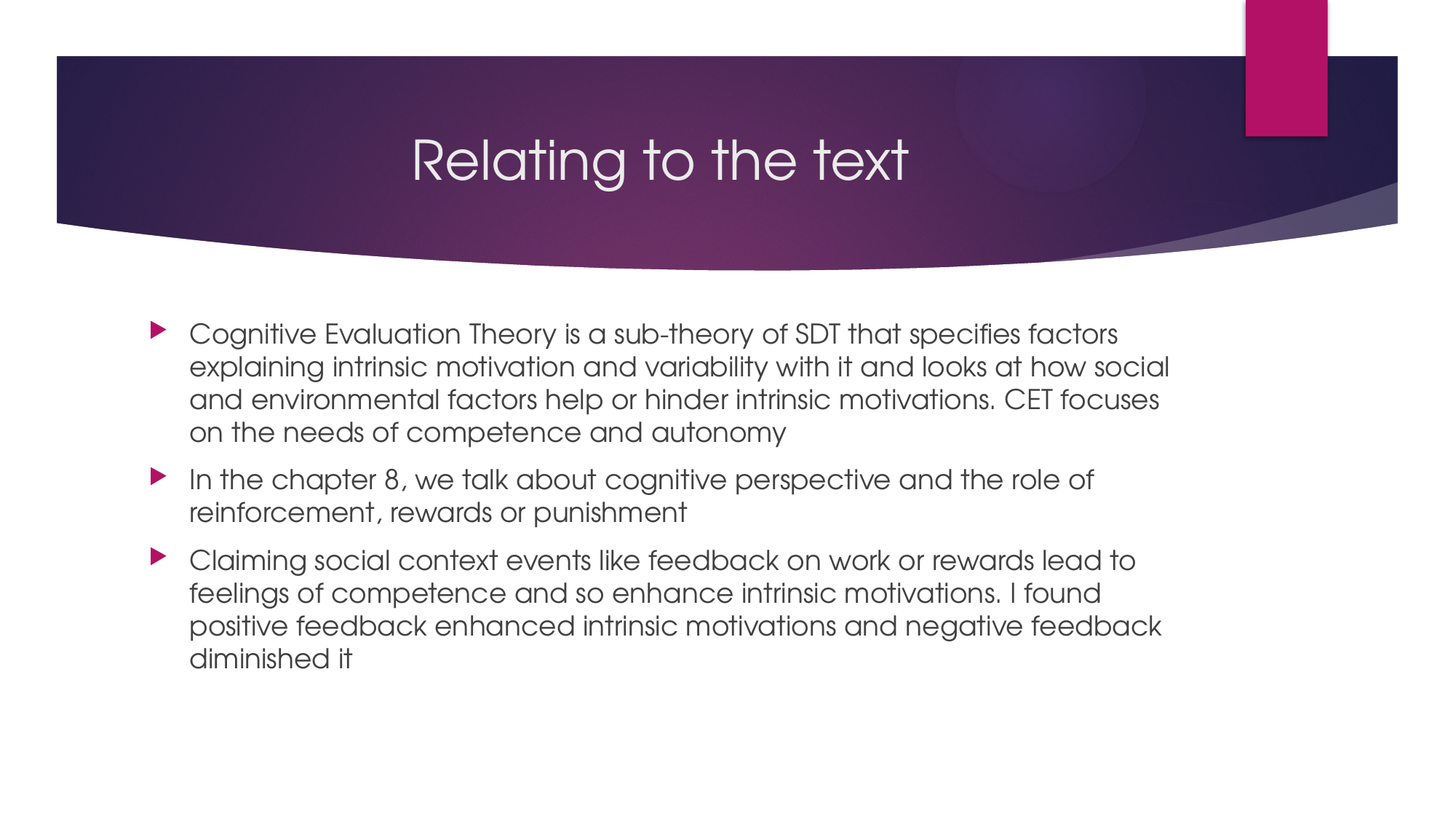

# Relating to the text
Cognitive Evaluation Theory is a sub-theory of SDT that specifies factors explaining intrinsic motivation and variability with it and looks at how social and environmental factors help or hinder intrinsic motivations. CET focuses on the needs of competence and autonomy
In the chapter 8, we talk about cognitive perspective and the role of reinforcement, rewards or punishment
Claiming social context events like feedback on work or rewards lead to feelings of competence and so enhance intrinsic motivations. I found positive feedback enhanced intrinsic motivations and negative feedback diminished it